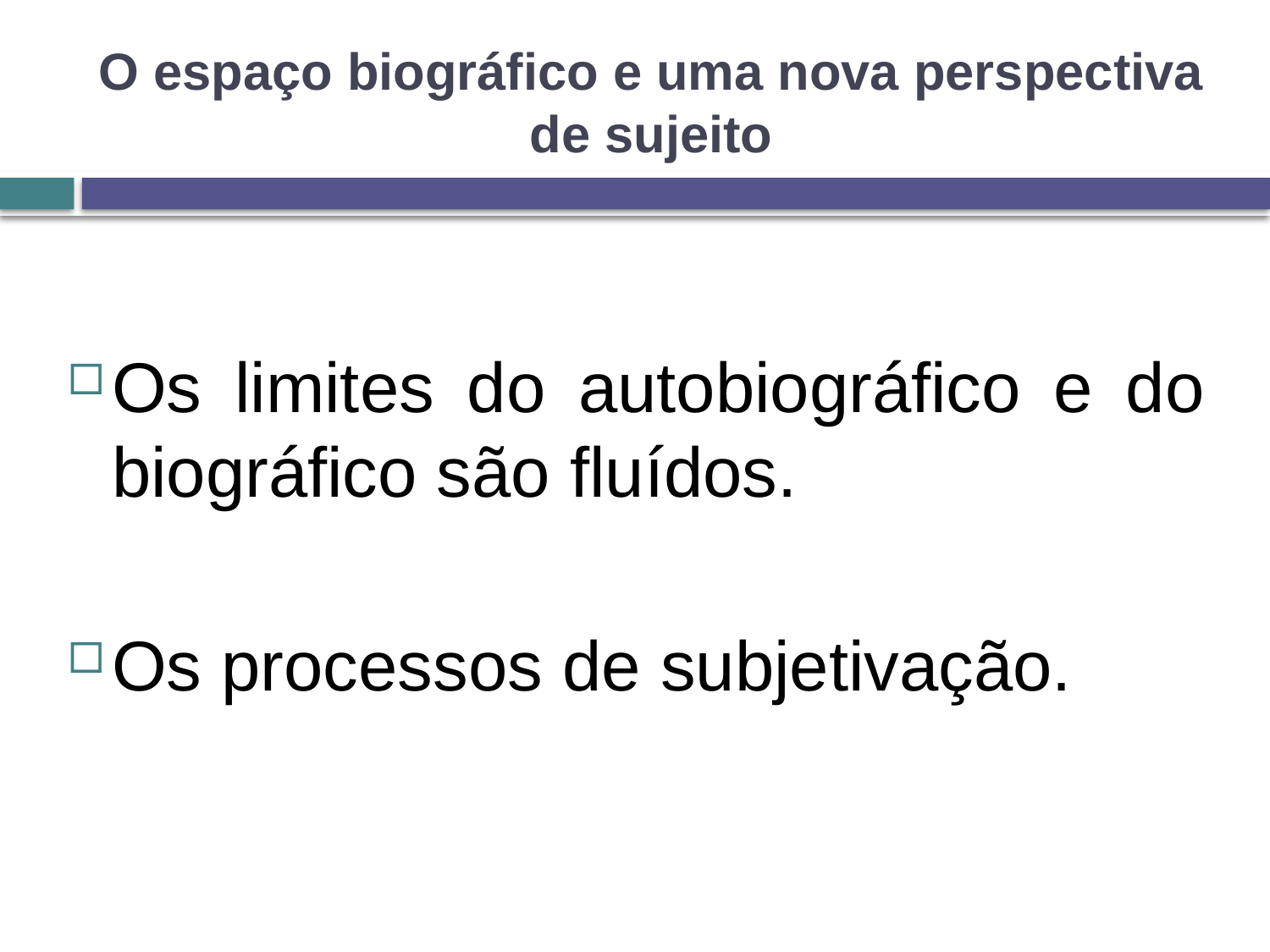

# O espaço biográfico e uma nova perspectiva de sujeito

Os limites do autobiográfico e do biográfico são fluídos.

Os processos de subjetivação.